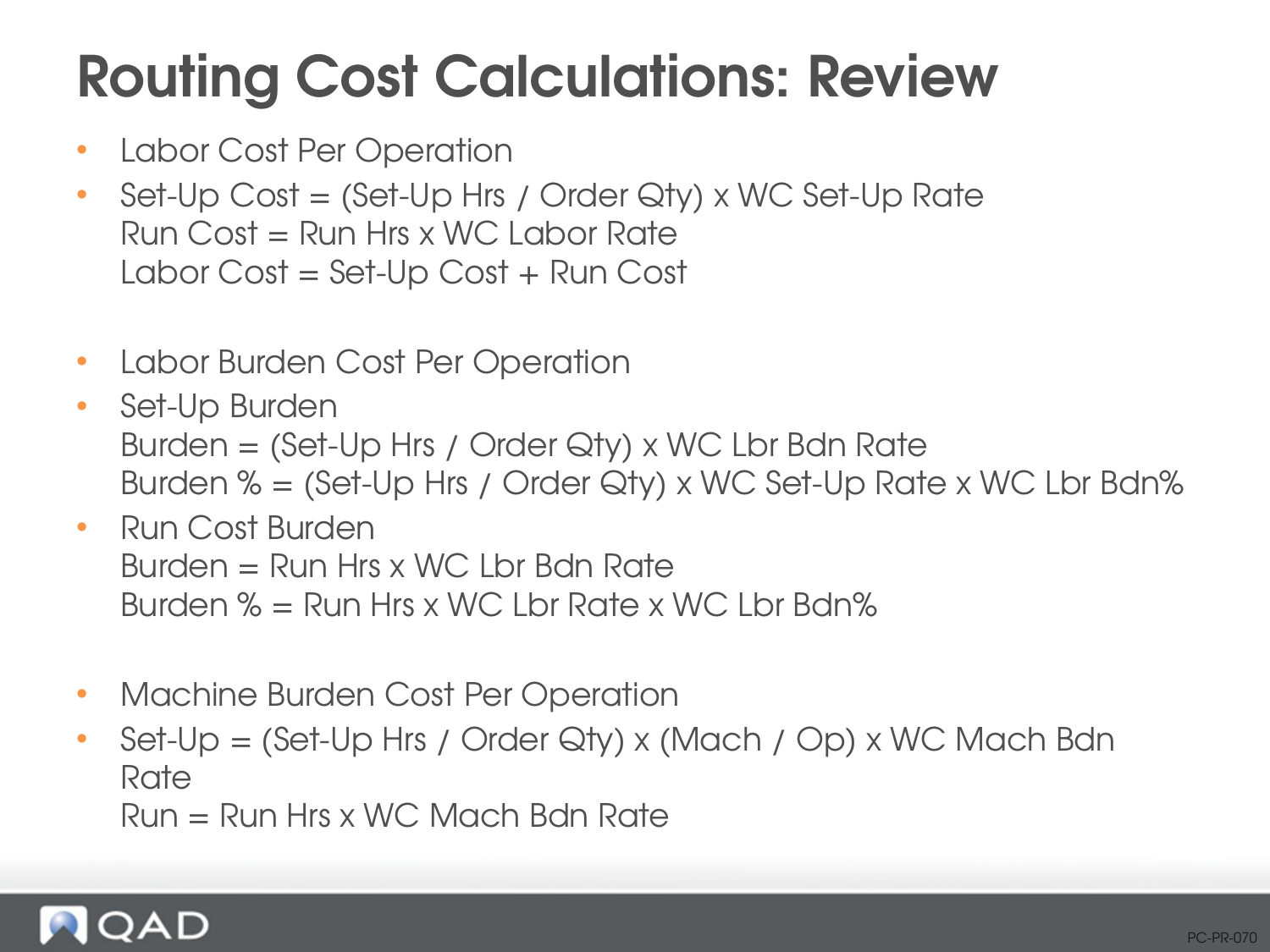

# Routing Cost Calculations: Review
Labor Cost Per Operation
Set-Up Cost = (Set-Up Hrs / Order Qty) x WC Set-Up Rate
Run Cost = Run Hrs x WC Labor Rate
Labor Cost = Set-Up Cost + Run Cost

Labor Burden Cost Per Operation
Set-Up Burden
Burden = (Set-Up Hrs / Order Qty) x WC Lbr Bdn Rate
Burden % = (Set-Up Hrs / Order Qty) x WC Set-Up Rate x WC Lbr Bdn%
Run Cost Burden
Burden = Run Hrs x WC Lbr Bdn Rate
Burden % = Run Hrs x WC Lbr Rate x WC Lbr Bdn%

Machine Burden Cost Per Operation
Set-Up = (Set-Up Hrs / Order Qty) x (Mach / Op) x WC Mach Bdn Rate
Run = Run Hrs x WC Mach Bdn Rate
PC-PR-070